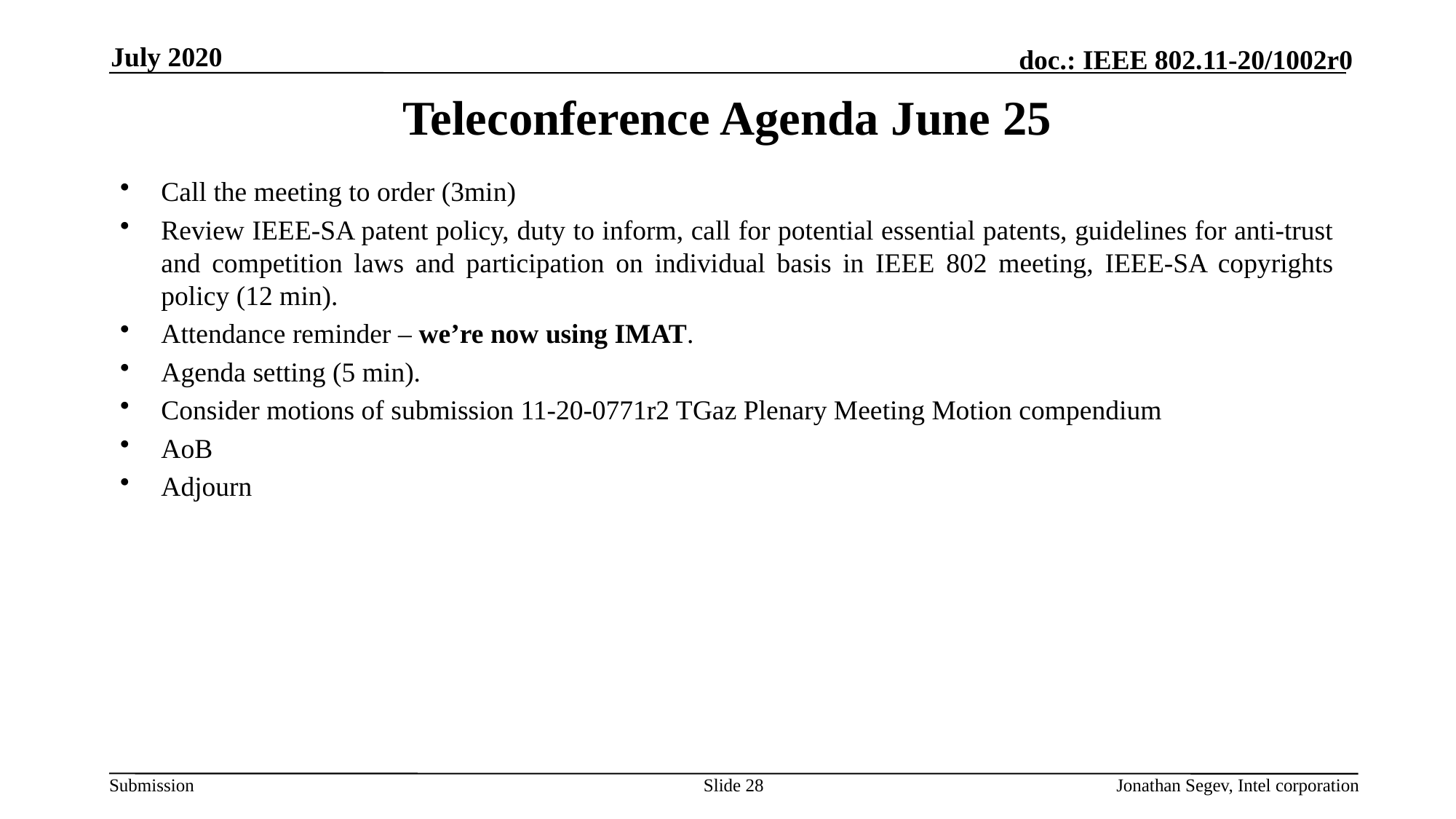

July 2020
# Teleconference Agenda June 25
Call the meeting to order (3min)
Review IEEE-SA patent policy, duty to inform, call for potential essential patents, guidelines for anti-trust and competition laws and participation on individual basis in IEEE 802 meeting, IEEE-SA copyrights policy (12 min).
Attendance reminder – we’re now using IMAT.
Agenda setting (5 min).
Consider motions of submission 11-20-0771r2 TGaz Plenary Meeting Motion compendium
AoB
Adjourn
Slide 28
Jonathan Segev, Intel corporation